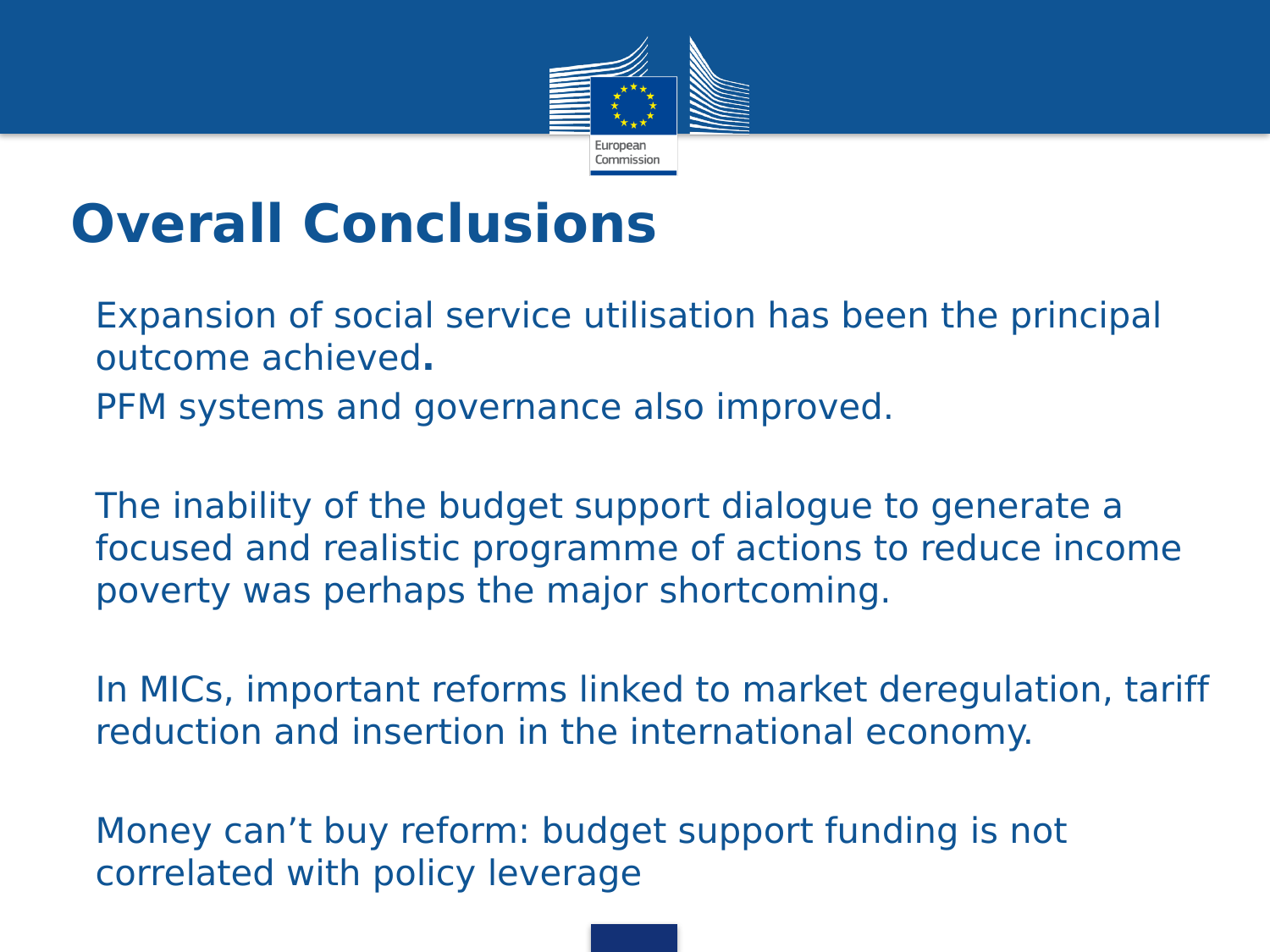

# Overall Conclusions
Expansion of social service utilisation has been the principal outcome achieved.
PFM systems and governance also improved.

The inability of the budget support dialogue to generate a focused and realistic programme of actions to reduce income poverty was perhaps the major shortcoming.

In MICs, important reforms linked to market deregulation, tariff reduction and insertion in the international economy.

Money can’t buy reform: budget support funding is not correlated with policy leverage